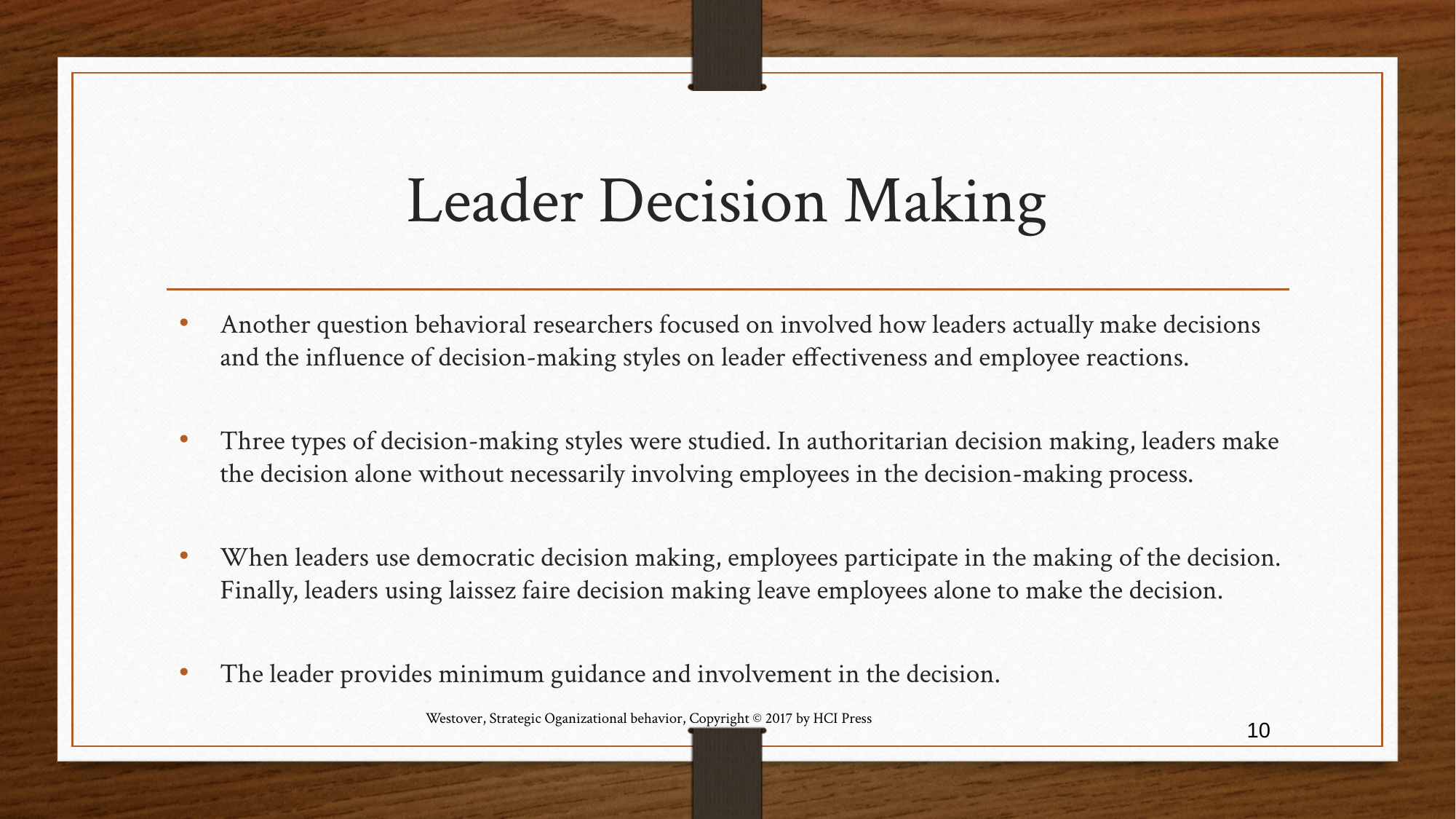

# Leader Decision Making
Another question behavioral researchers focused on involved how leaders actually make decisions and the influence of decision-making styles on leader effectiveness and employee reactions.

Three types of decision-making styles were studied. In authoritarian decision making, leaders make the decision alone without necessarily involving employees in the decision-making process.

When leaders use democratic decision making, employees participate in the making of the decision. Finally, leaders using laissez faire decision making leave employees alone to make the decision.

The leader provides minimum guidance and involvement in the decision.
Westover, Strategic Oganizational behavior, Copyright © 2017 by HCI Press
10